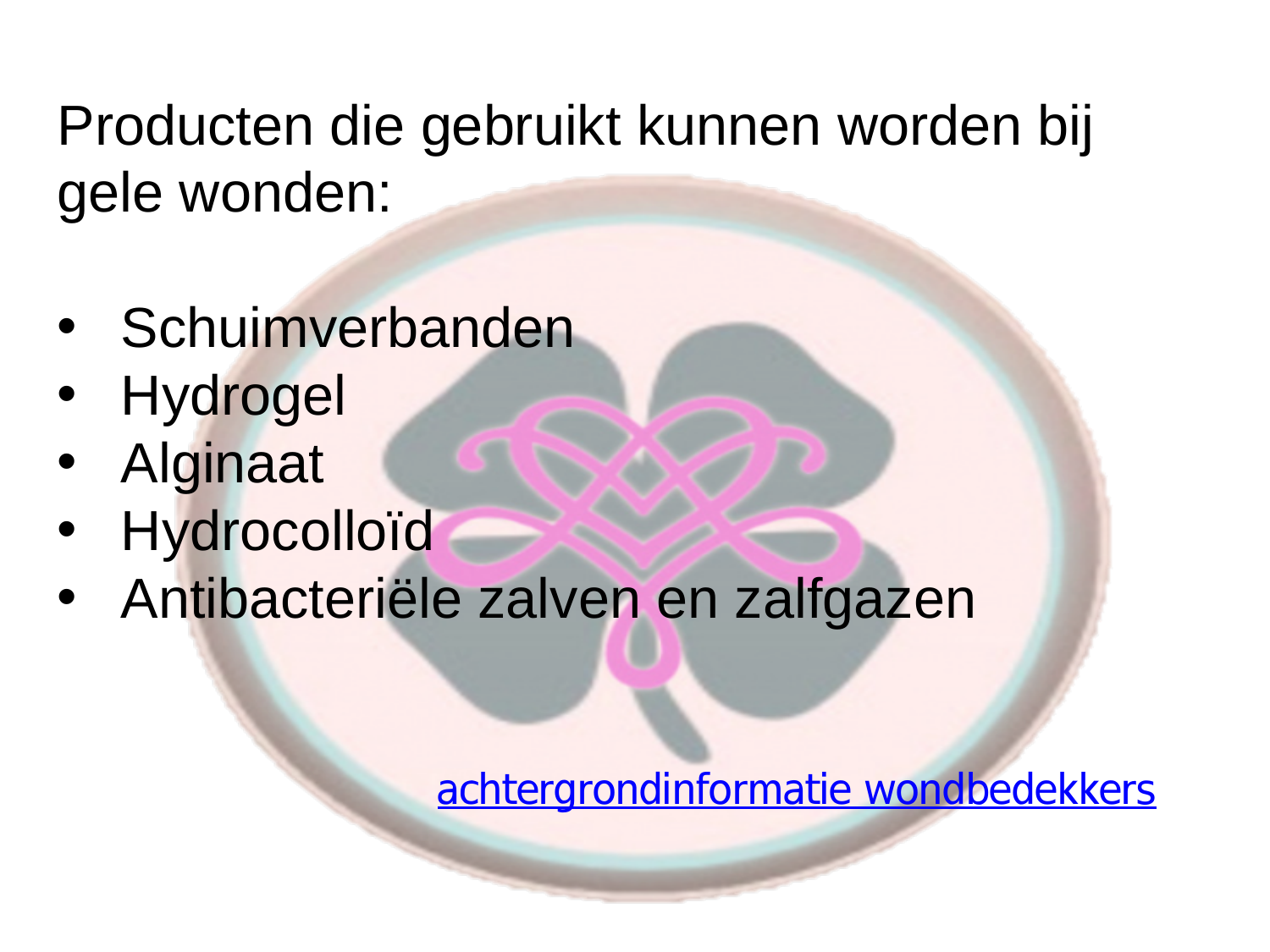

Producten die gebruikt kunnen worden bij gele wonden:

Schuimverbanden
Hydrogel
Alginaat
Hydrocolloïd
Antibacteriële zalven en zalfgazen

achtergrondinformatie wondbedekkers